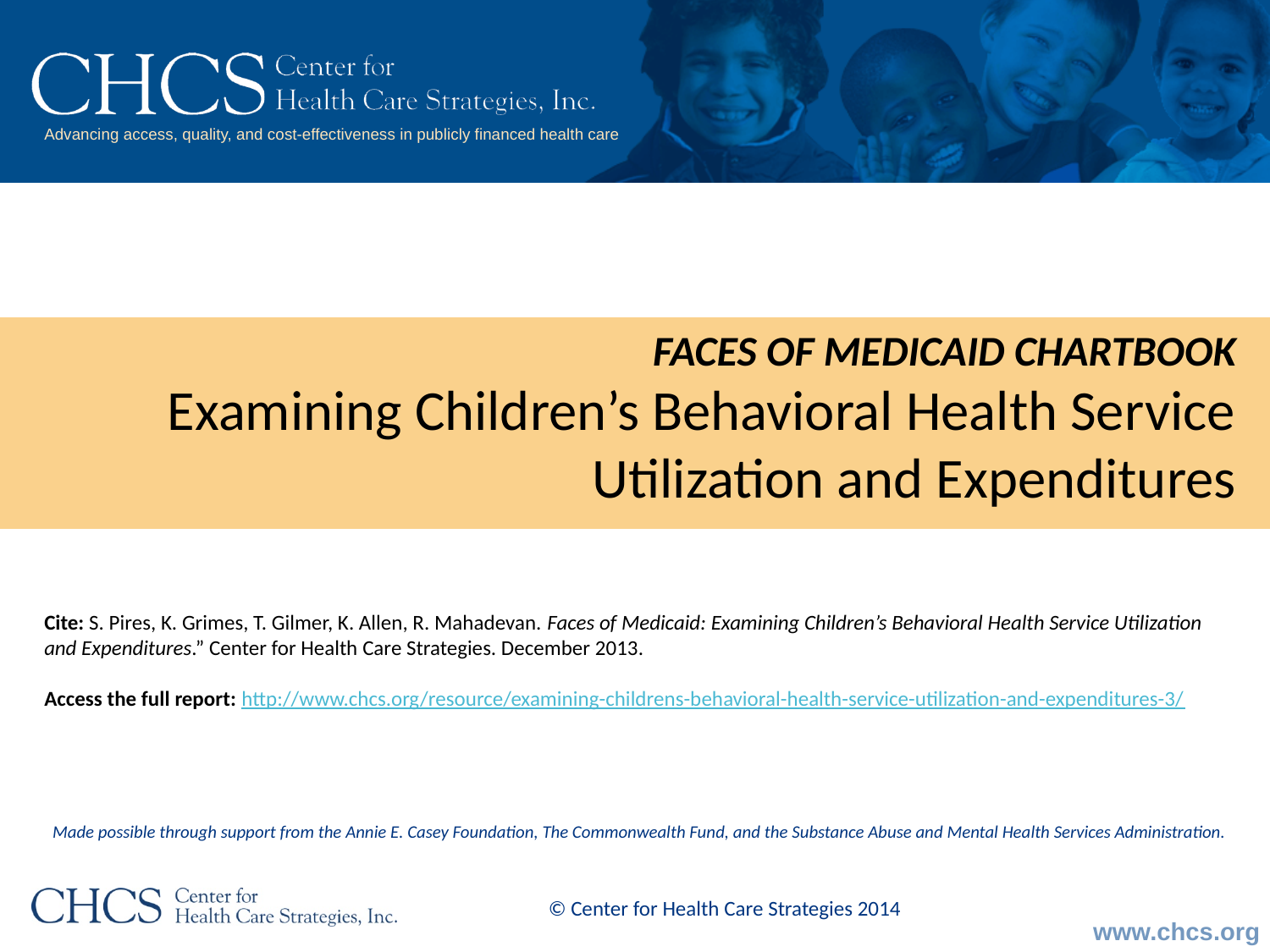

Faces of Medicaid Chartbook
Examining Children’s Behavioral Health Service Utilization and Expenditures
Cite: S. Pires, K. Grimes, T. Gilmer, K. Allen, R. Mahadevan. Faces of Medicaid: Examining Children’s Behavioral Health Service Utilization and Expenditures.” Center for Health Care Strategies. December 2013.

Access the full report: http://www.chcs.org/resource/examining-childrens-behavioral-health-service-utilization-and-expenditures-3/
Made possible through support from the Annie E. Casey Foundation, The Commonwealth Fund, and the Substance Abuse and Mental Health Services Administration.
© Center for Health Care Strategies 2014